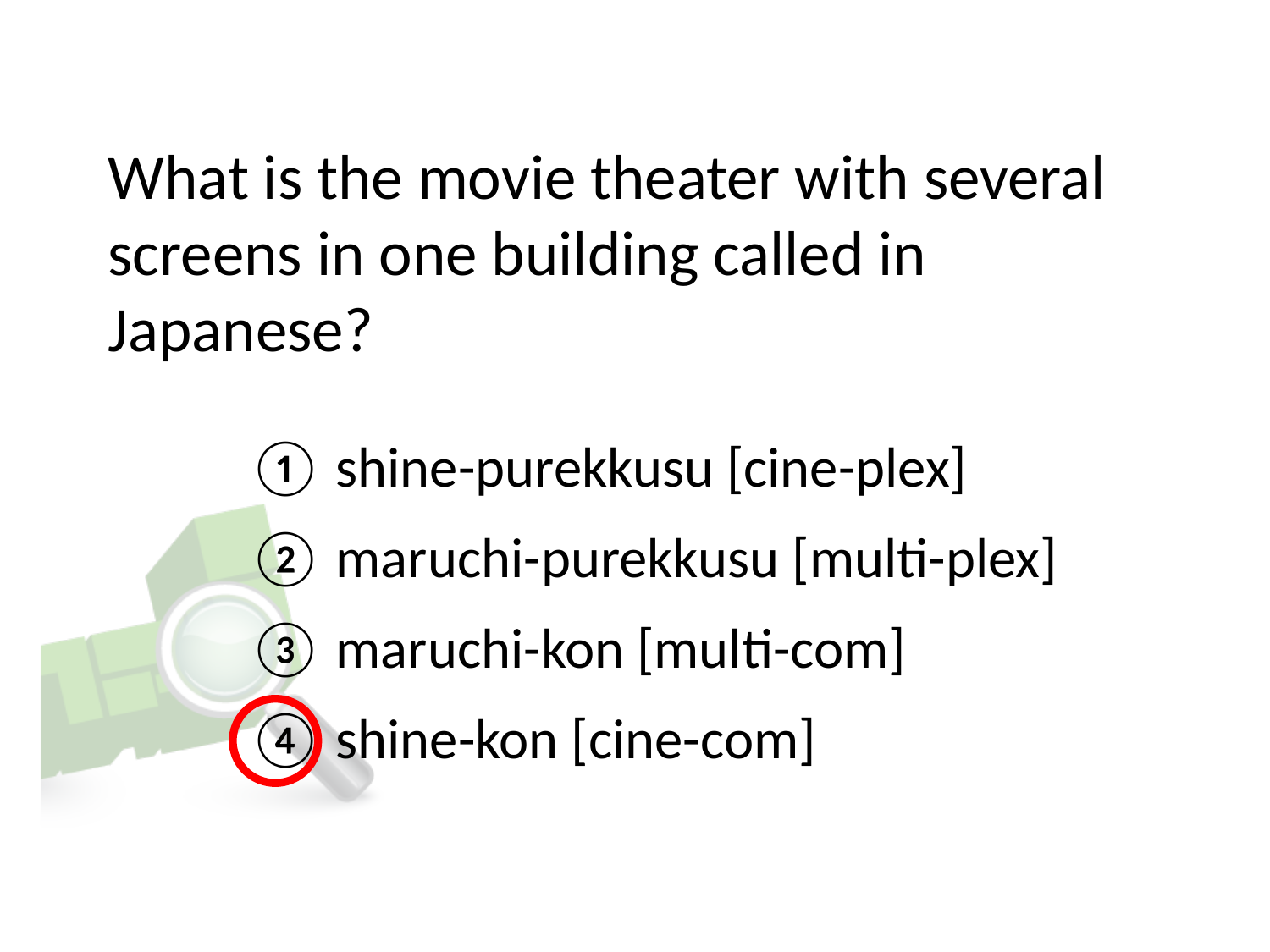

# What is the movie theater with several screens in one building called in Japanese?
① shine-purekkusu [cine-plex]
② maruchi-purekkusu [multi-plex]
③ maruchi-kon [multi-com]
④ shine-kon [cine-com]